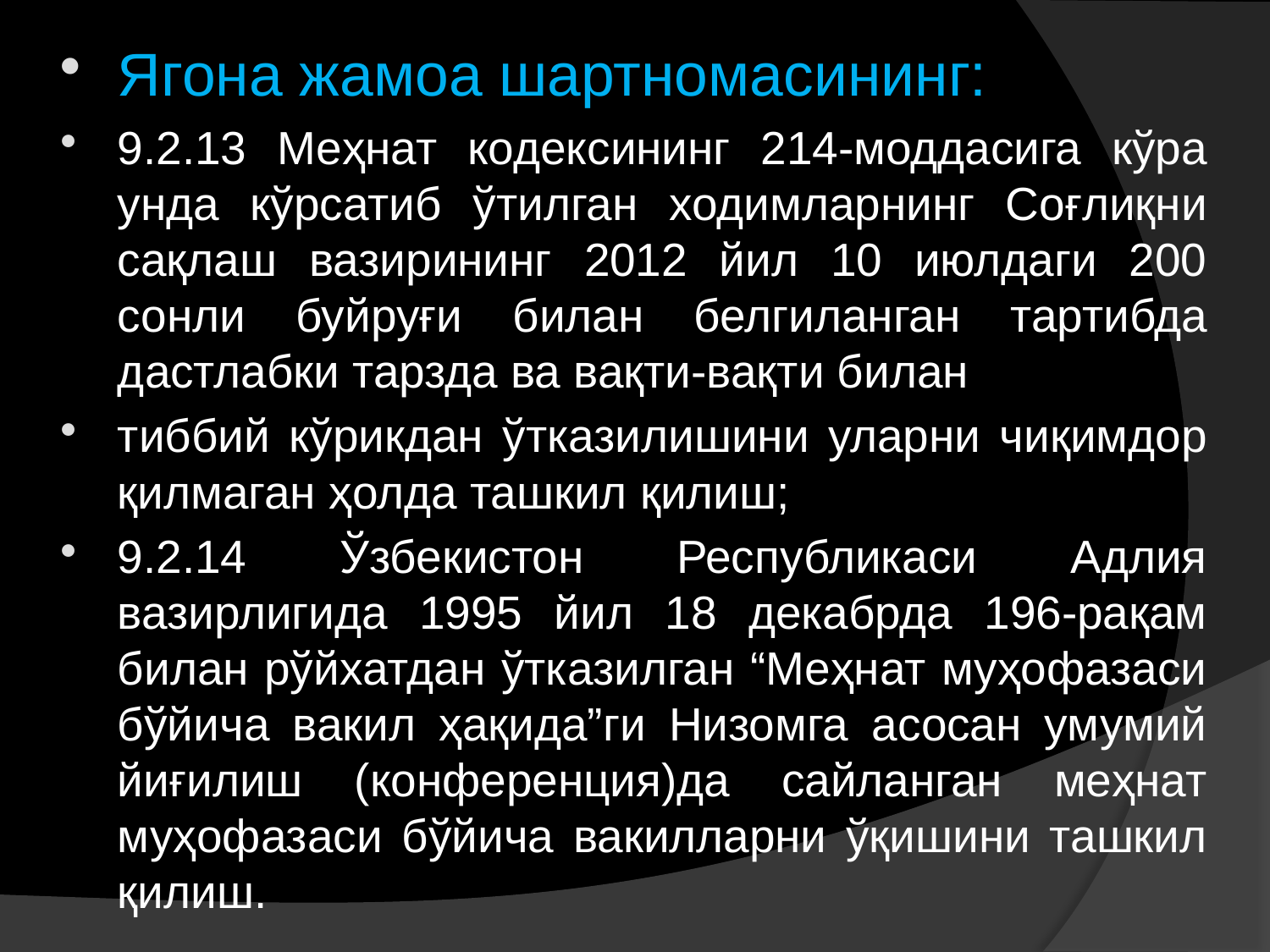

Ягона жамоа шартномасининг:
9.2.13 Меҳнат кодексининг 214-моддасига кўра унда кўрсатиб ўтилган ходимларнинг Соғлиқни сақлаш вазирининг 2012 йил 10 июлдаги 200 сонли буйруғи билан белгиланган тартибда дастлабки тарзда ва вақти-вақти билан
тиббий кўрикдан ўтказилишини уларни чиқимдор қилмаган ҳолда ташкил қилиш;
9.2.14 Ўзбекистон Республикаси Адлия вазирлигида 1995 йил 18 декабрда 196-рақам билан рўйхатдан ўтказилган “Меҳнат муҳофазаси бўйича вакил ҳақида”ги Низомга асосан умумий йиғилиш (конференция)да сайланган меҳнат муҳофазаси бўйича вакилларни ўқишини ташкил қилиш.